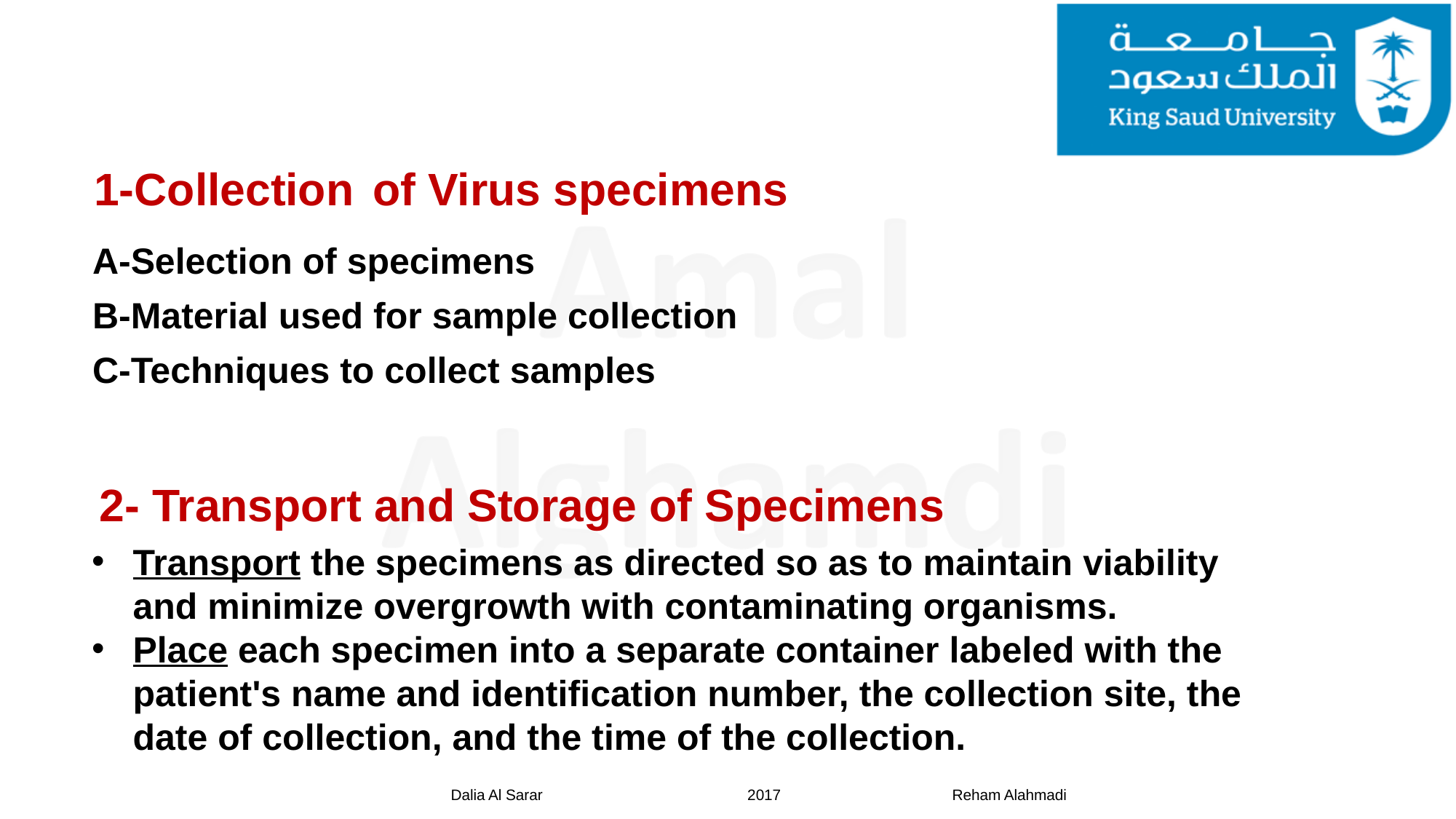

# 1-Collection of Virus specimens
A-Selection of specimens
B-Material used for sample collection
C-Techniques to collect samples
2- Transport and Storage of Specimens
Transport the specimens as directed so as to maintain viability and minimize overgrowth with contaminating organisms.
Place each specimen into a separate container labeled with the patient's name and identification number, the collection site, the date of collection, and the time of the collection.

Dalia Al Sarar                                                 2017                                         Reham Alahmadi